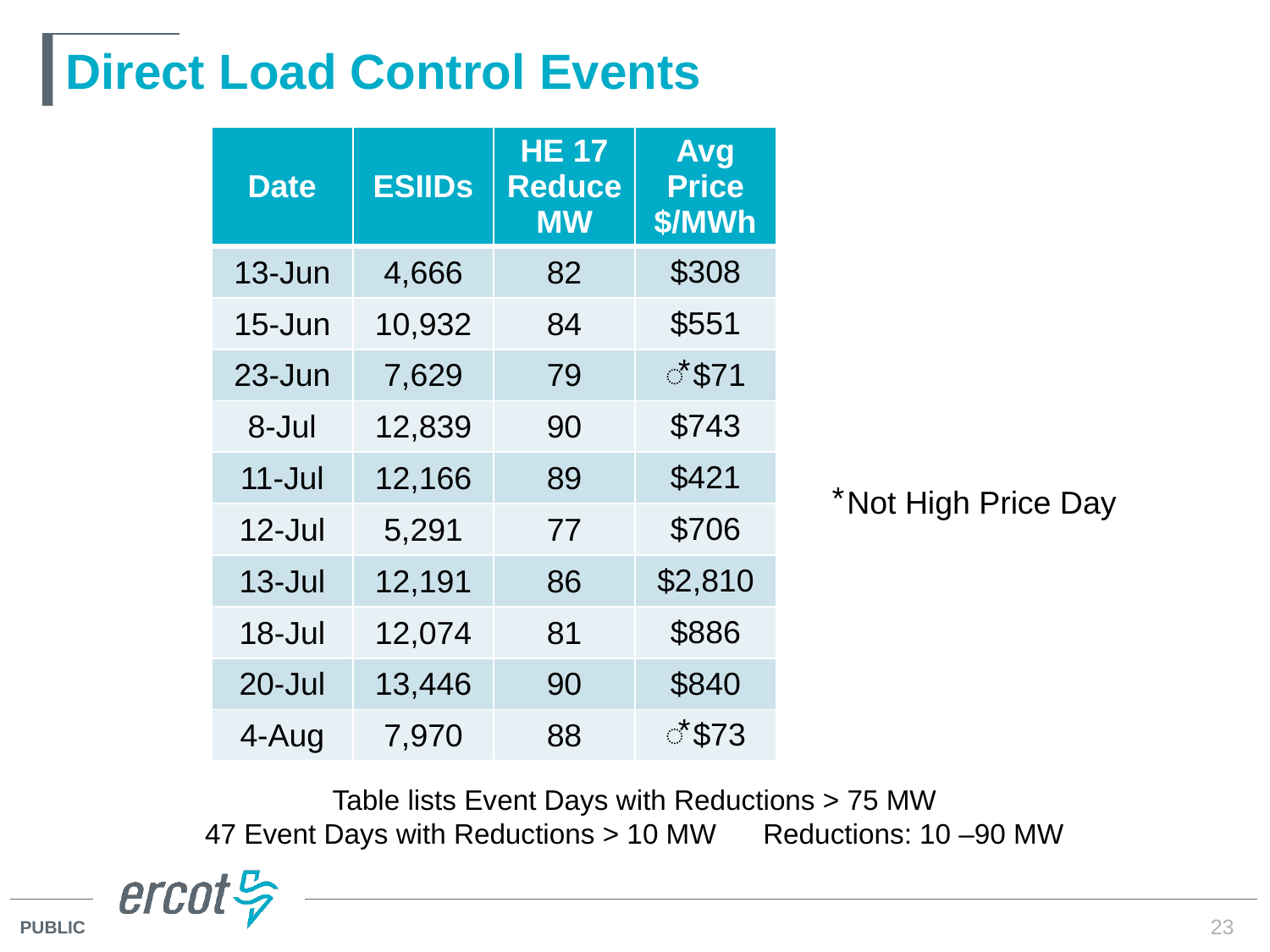

# Direct Load Control Events
| Date | ESIIDs | HE 17 Reduce MW | Avg Price $/MWh |
| --- | --- | --- | --- |
| 13-Jun | 4,666 | 82 | $308 |
| 15-Jun | 10,932 | 84 | $551 |
| 23-Jun | 7,629 | 79 | ⃰ $71 |
| 8-Jul | 12,839 | 90 | $743 |
| 11-Jul | 12,166 | 89 | $421 |
| 12-Jul | 5,291 | 77 | $706 |
| 13-Jul | 12,191 | 86 | $2,810 |
| 18-Jul | 12,074 | 81 | $886 |
| 20-Jul | 13,446 | 90 | $840 |
| 4-Aug | 7,970 | 88 | ⃰ $73 |
 ⃰ Not High Price Day
Table lists Event Days with Reductions > 75 MW
47 Event Days with Reductions > 10 MW      Reductions: 10 –90 MW
23